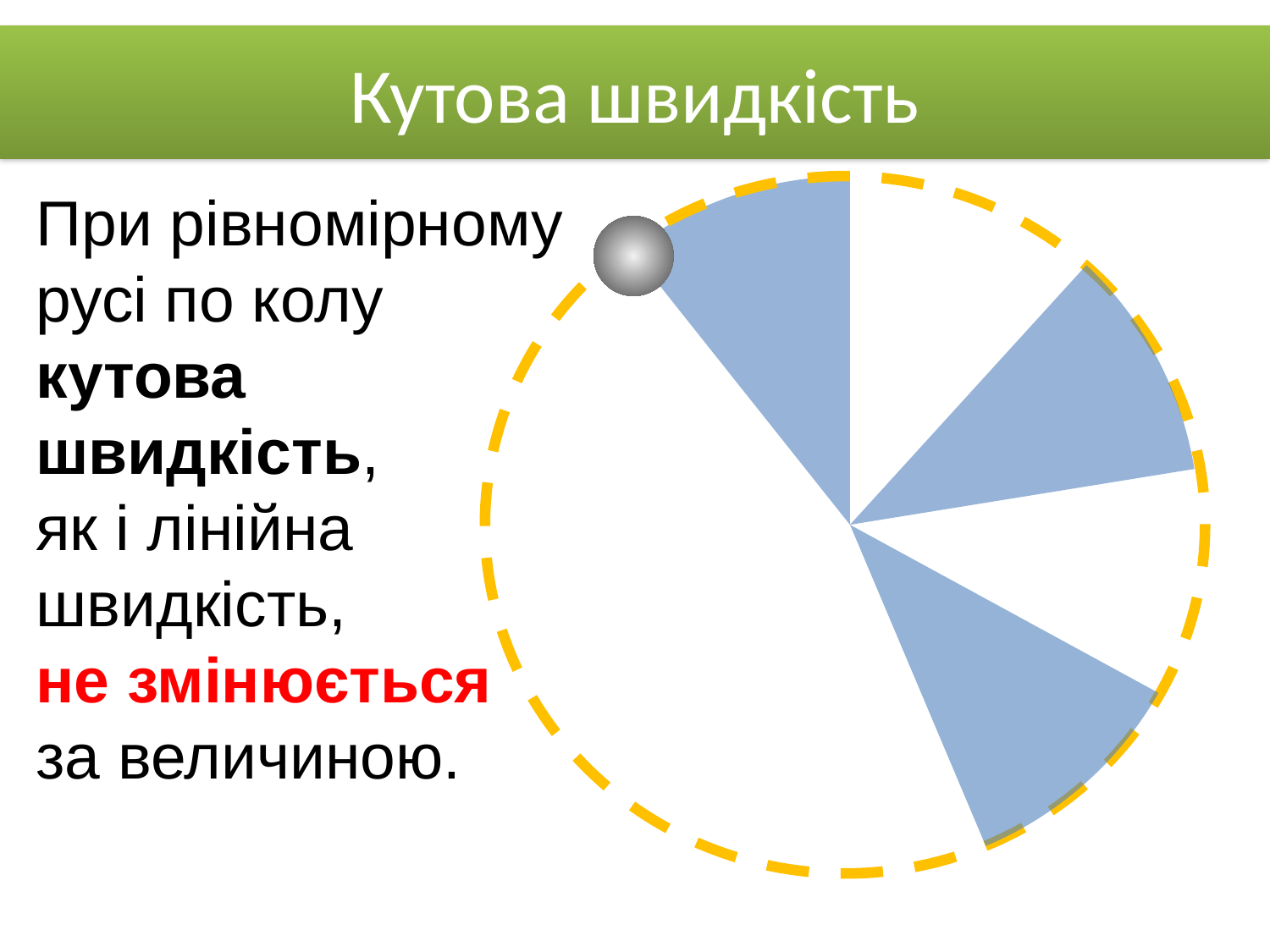

# Кутова швидкість

При рівномірному русі по колу кутова
швидкість,
як і лінійна швидкість,
не змінюється
за величиною.